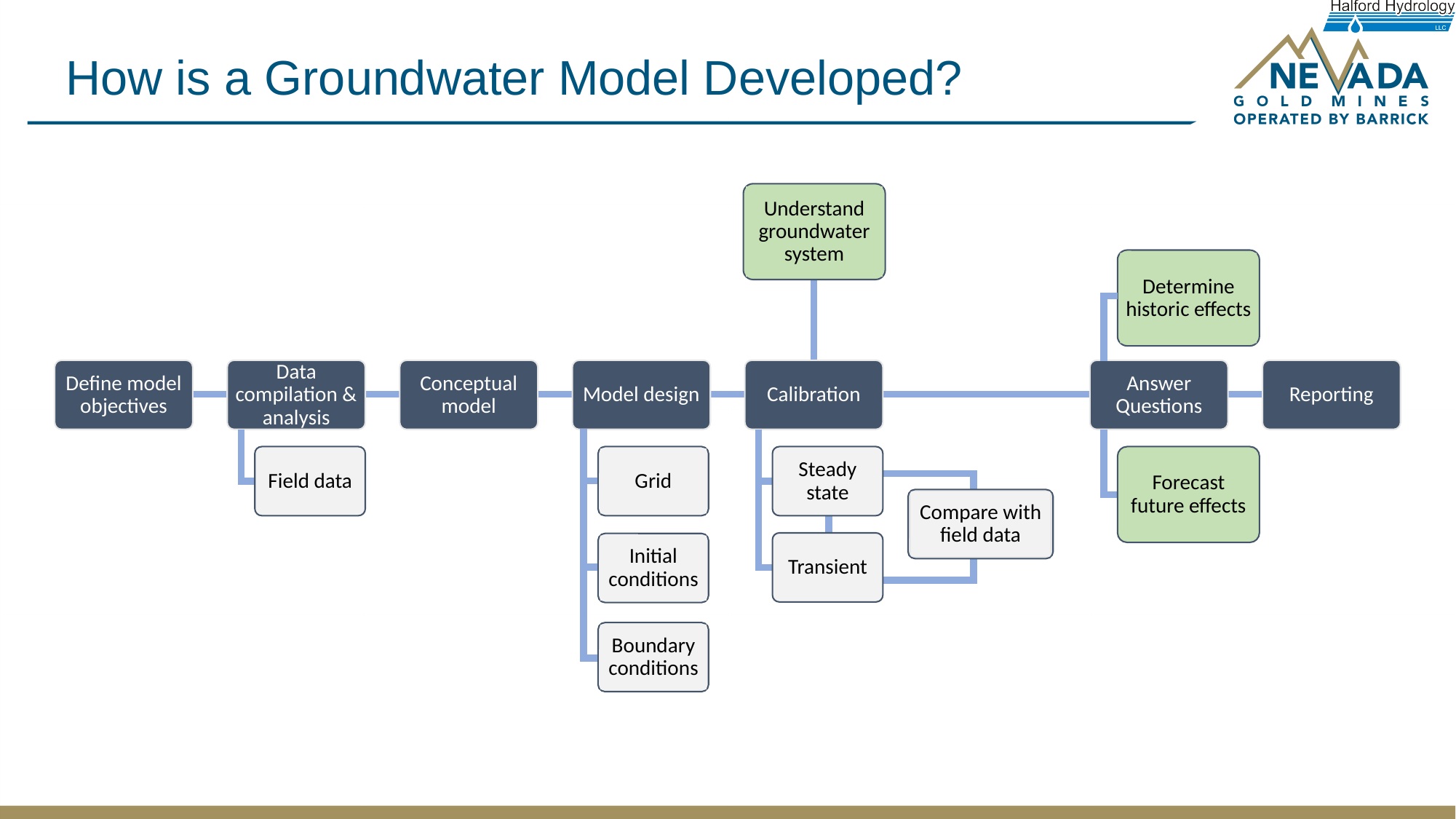

# How is a Groundwater Model Developed?

Understand groundwater system

Determine historic effects

Define model objectives
Data compilation & analysis
Conceptual model
Model design
Calibration
Answer Questions
Reporting

Field data

Grid
Steady state
Forecast future effects

Compare with field data

Transient

Initial conditions

Boundary conditions